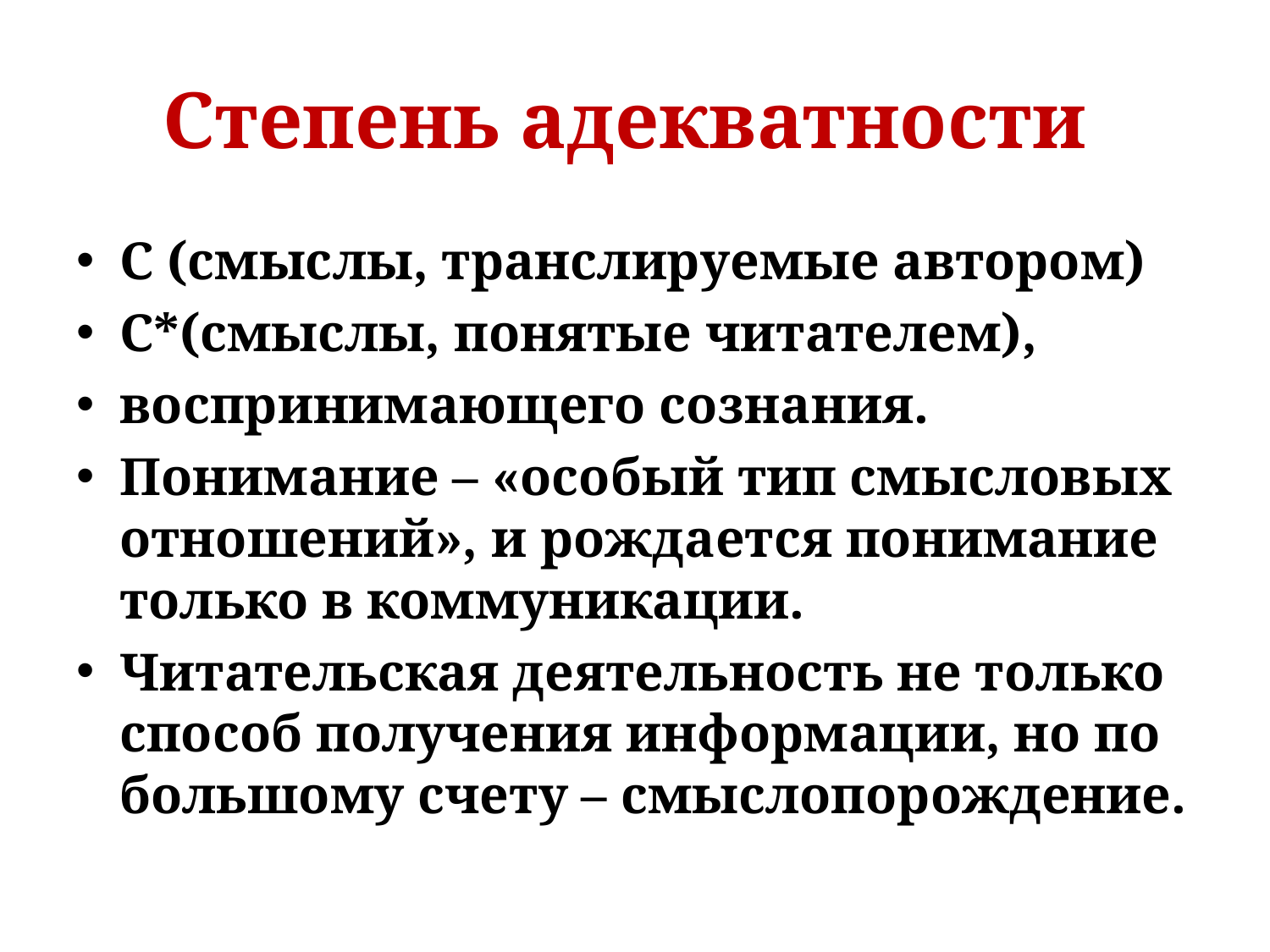

# Степень адекватности
С (смыслы, транслируемые автором)
С*(смыслы, понятые читателем),
воспринимающего сознания.
Понимание – «особый тип смысловых отношений», и рождается понимание только в коммуникации.
Читательская деятельность не только способ получения информации, но по большому счету – смыслопорождение.